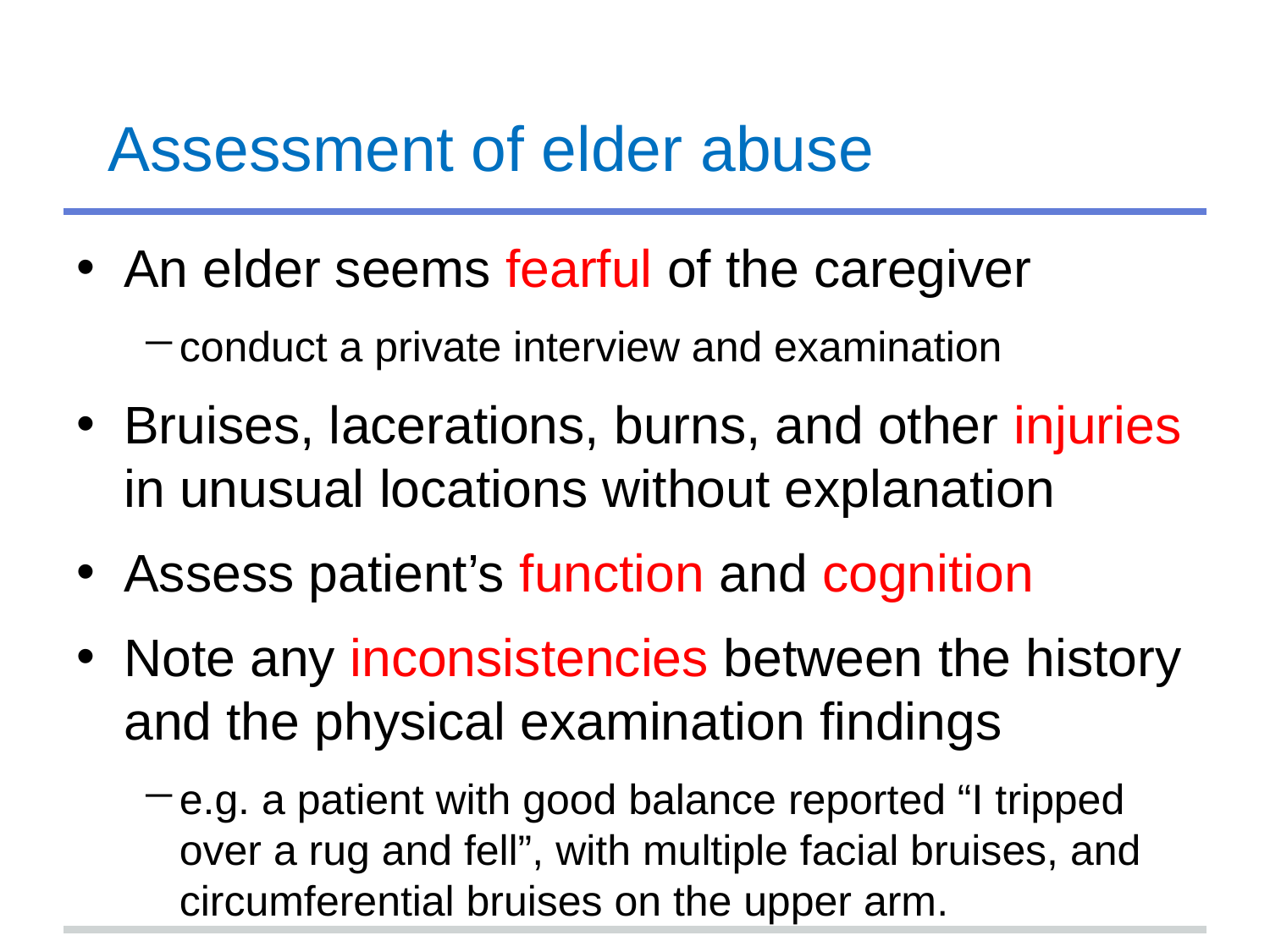

# Assessment of elder abuse
An elder seems fearful of the caregiver
conduct a private interview and examination
Bruises, lacerations, burns, and other injuries in unusual locations without explanation
Assess patient’s function and cognition
Note any inconsistencies between the history and the physical examination findings
e.g. a patient with good balance reported “I tripped over a rug and fell”, with multiple facial bruises, and circumferential bruises on the upper arm.